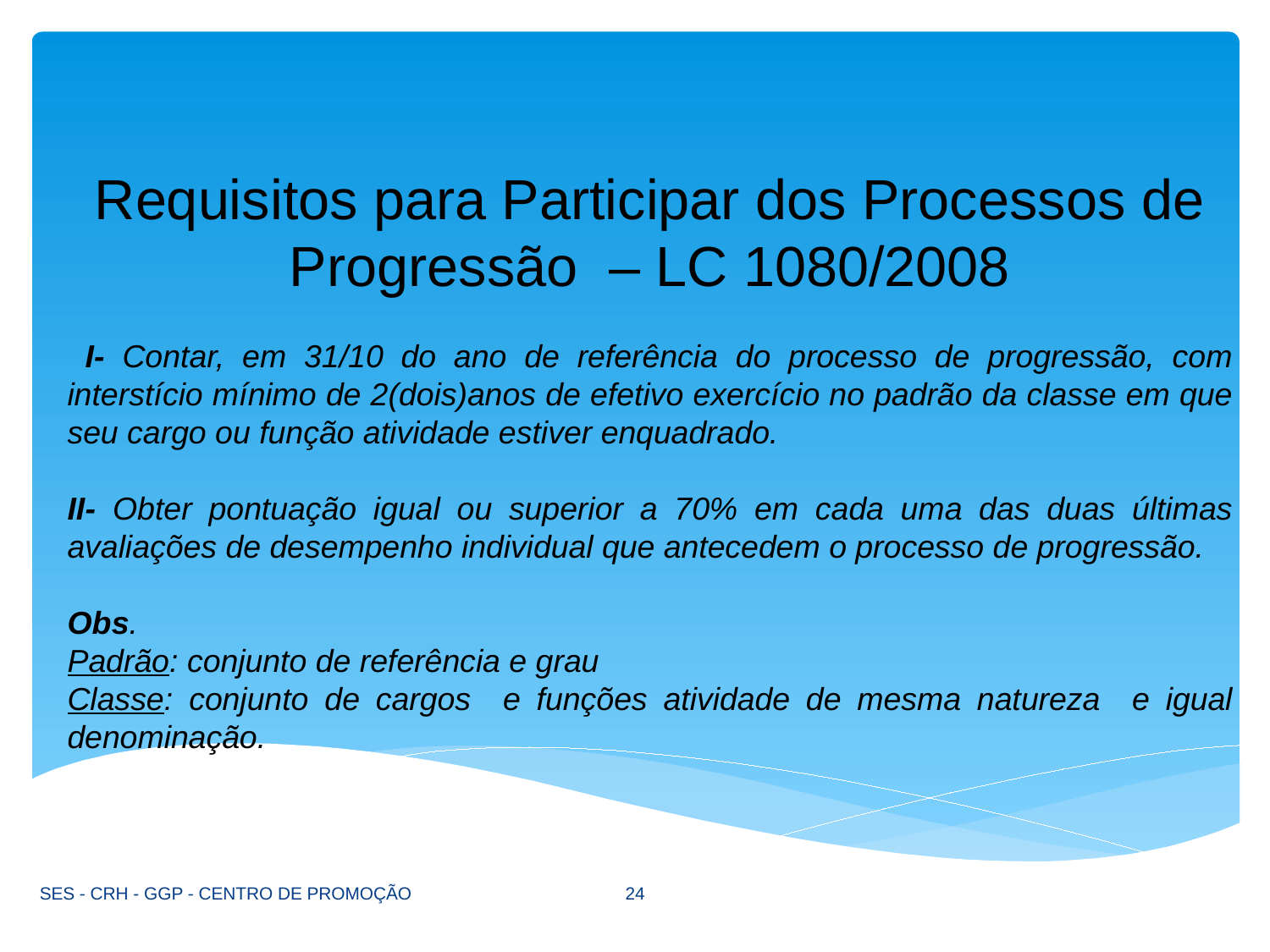

Requisitos para Participar dos Processos de Progressão  – LC 1080/2008

 I- Contar, em 31/10 do ano de referência do processo de progressão, com interstício mínimo de 2(dois)anos de efetivo exercício no padrão da classe em que seu cargo ou função atividade estiver enquadrado.

II- Obter pontuação igual ou superior a 70% em cada uma das duas últimas avaliações de desempenho individual que antecedem o processo de progressão.

Obs.
Padrão: conjunto de referência e grau
Classe: conjunto de cargos  e funções atividade de mesma natureza  e igual denominação.

24
SES - CRH - GGP - CENTRO DE PROMOÇÃO